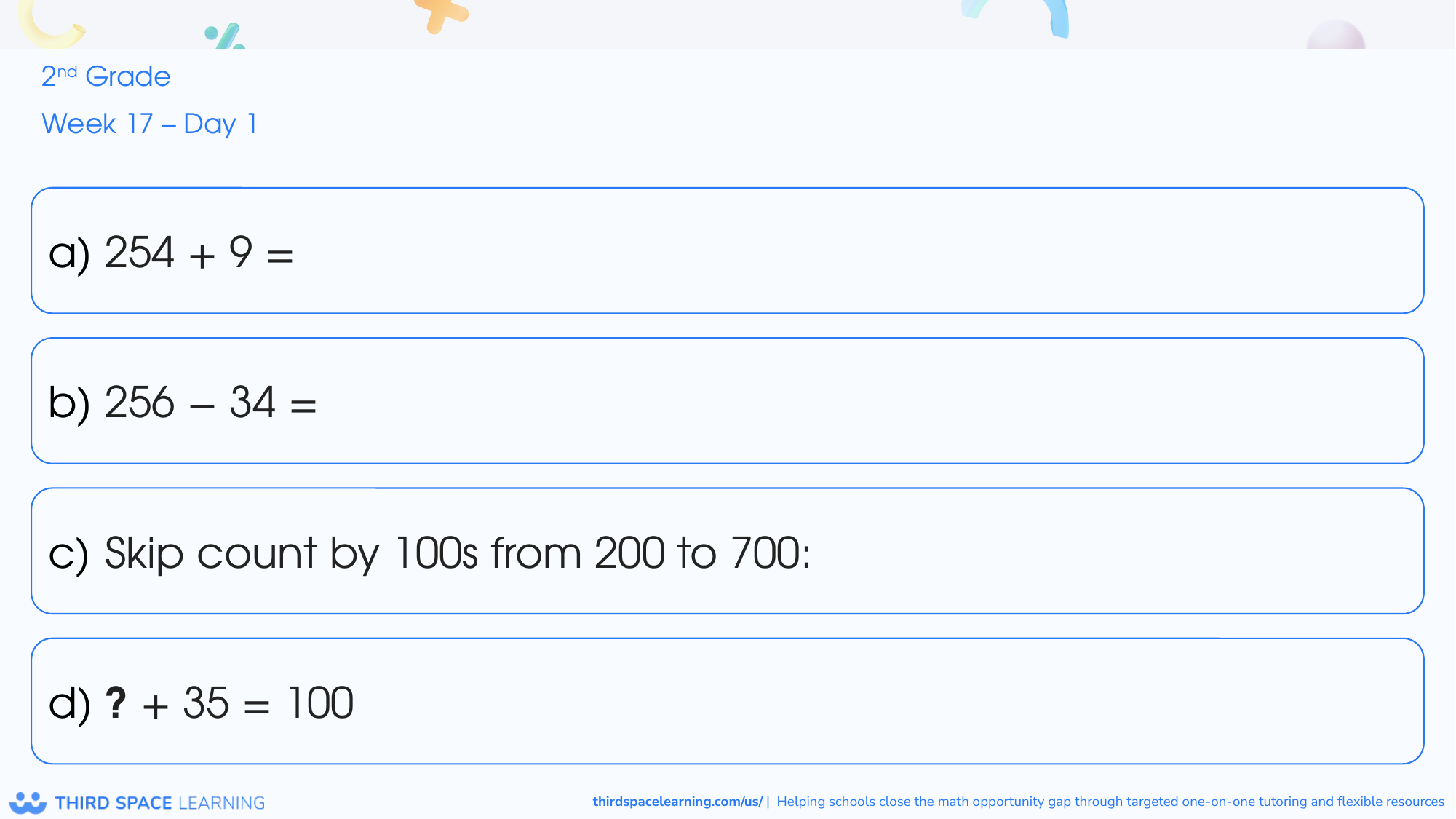

2nd Grade
Week 17 – Day 1
254 + 9 =
256 − 34 =
Skip count by 100s from 200 to 700:
? + 35 = 100